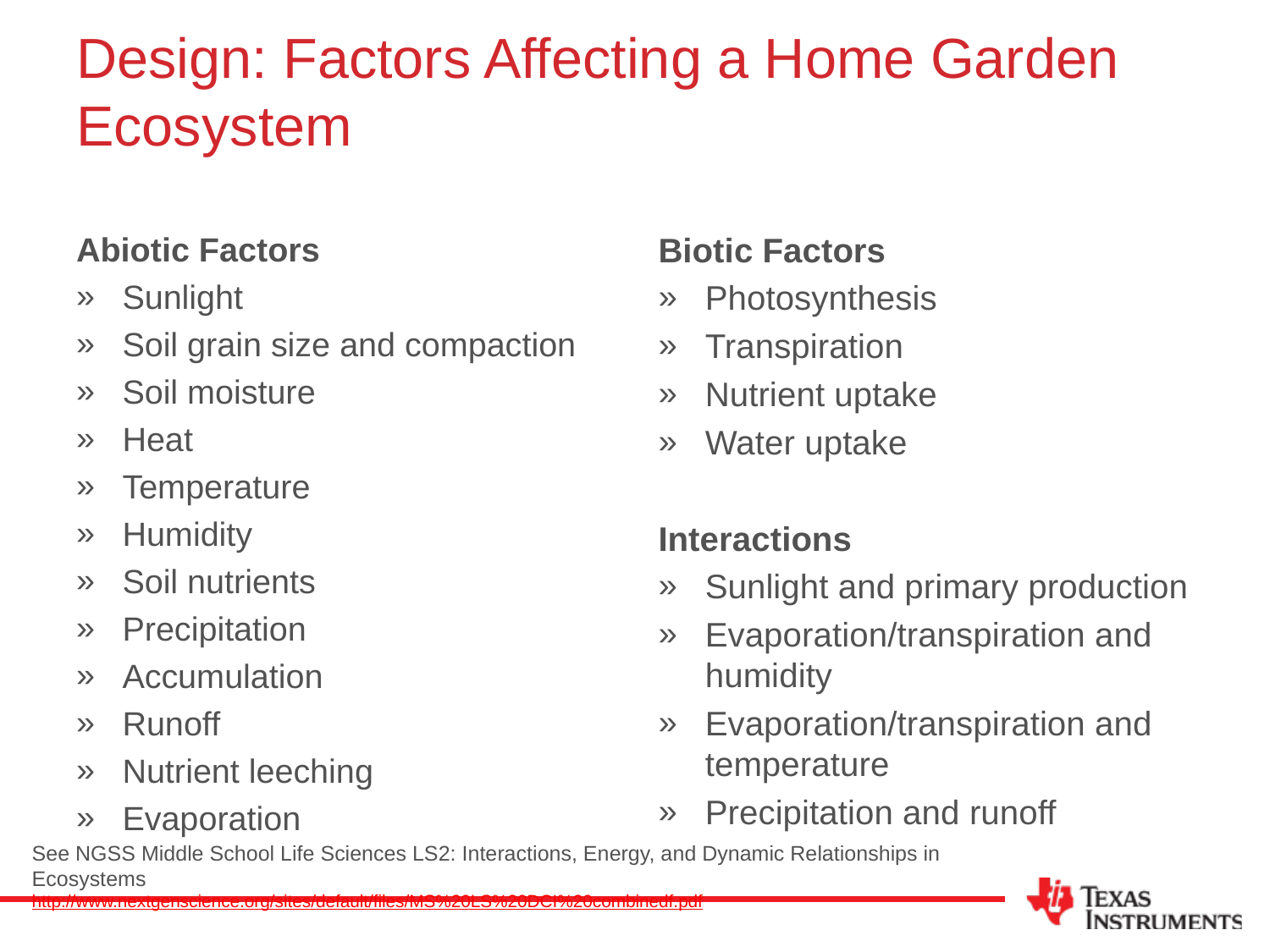

# Design: Factors Affecting a Home Garden Ecosystem
Abiotic Factors
Sunlight
Soil grain size and compaction
Soil moisture
Heat
Temperature
Humidity
Soil nutrients
Precipitation
Accumulation
Runoff
Nutrient leeching
Evaporation

Biotic Factors
Photosynthesis
Transpiration
Nutrient uptake
Water uptake

Interactions
Sunlight and primary production
Evaporation/transpiration and humidity
Evaporation/transpiration and temperature
Precipitation and runoff

See NGSS Middle School Life Sciences LS2: Interactions, Energy, and Dynamic Relationships in Ecosystems
http://www.nextgenscience.org/sites/default/files/MS%20LS%20DCI%20combinedf.pdf